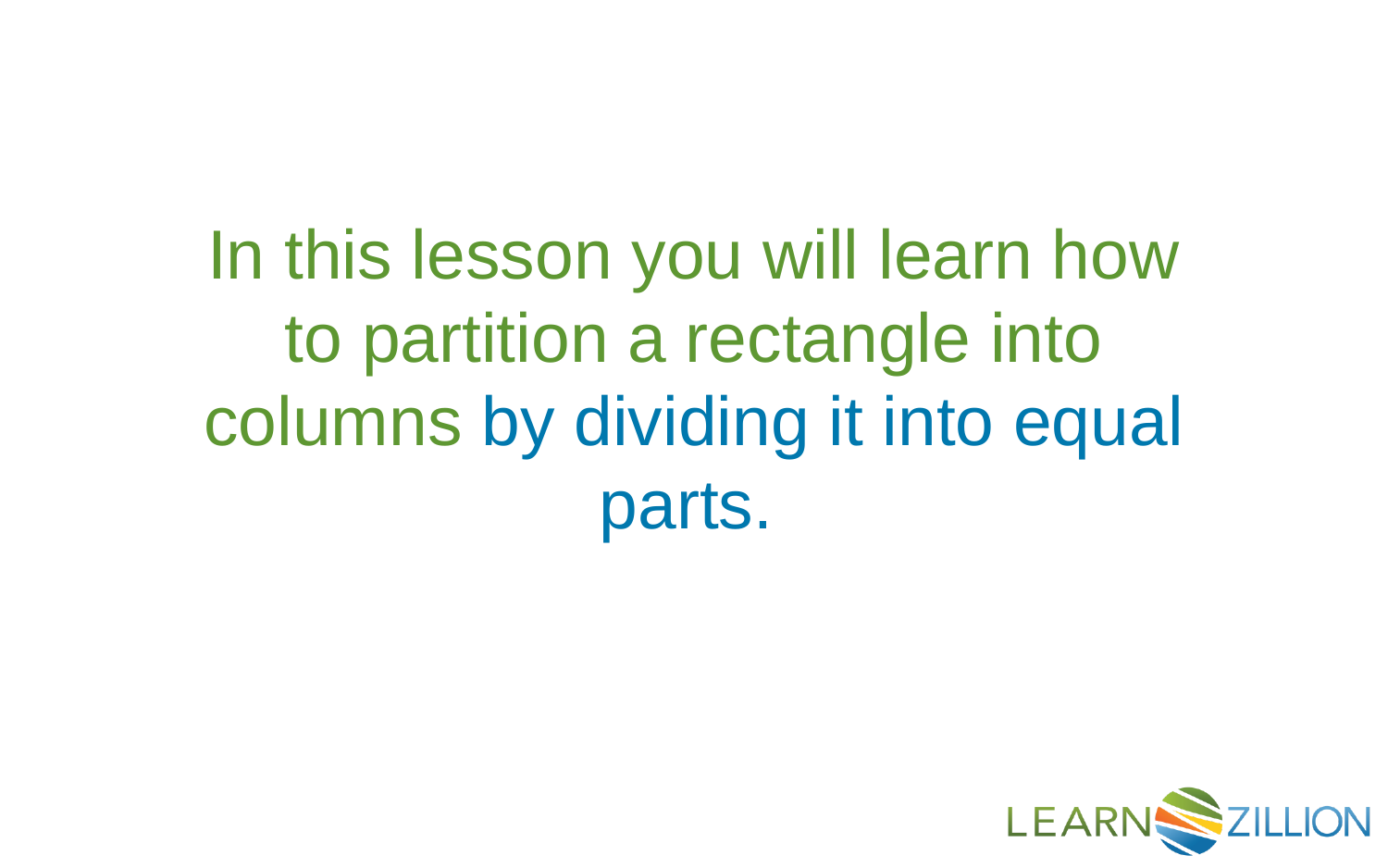

In this lesson you will learn how to partition a rectangle into columns by dividing it into equal parts.